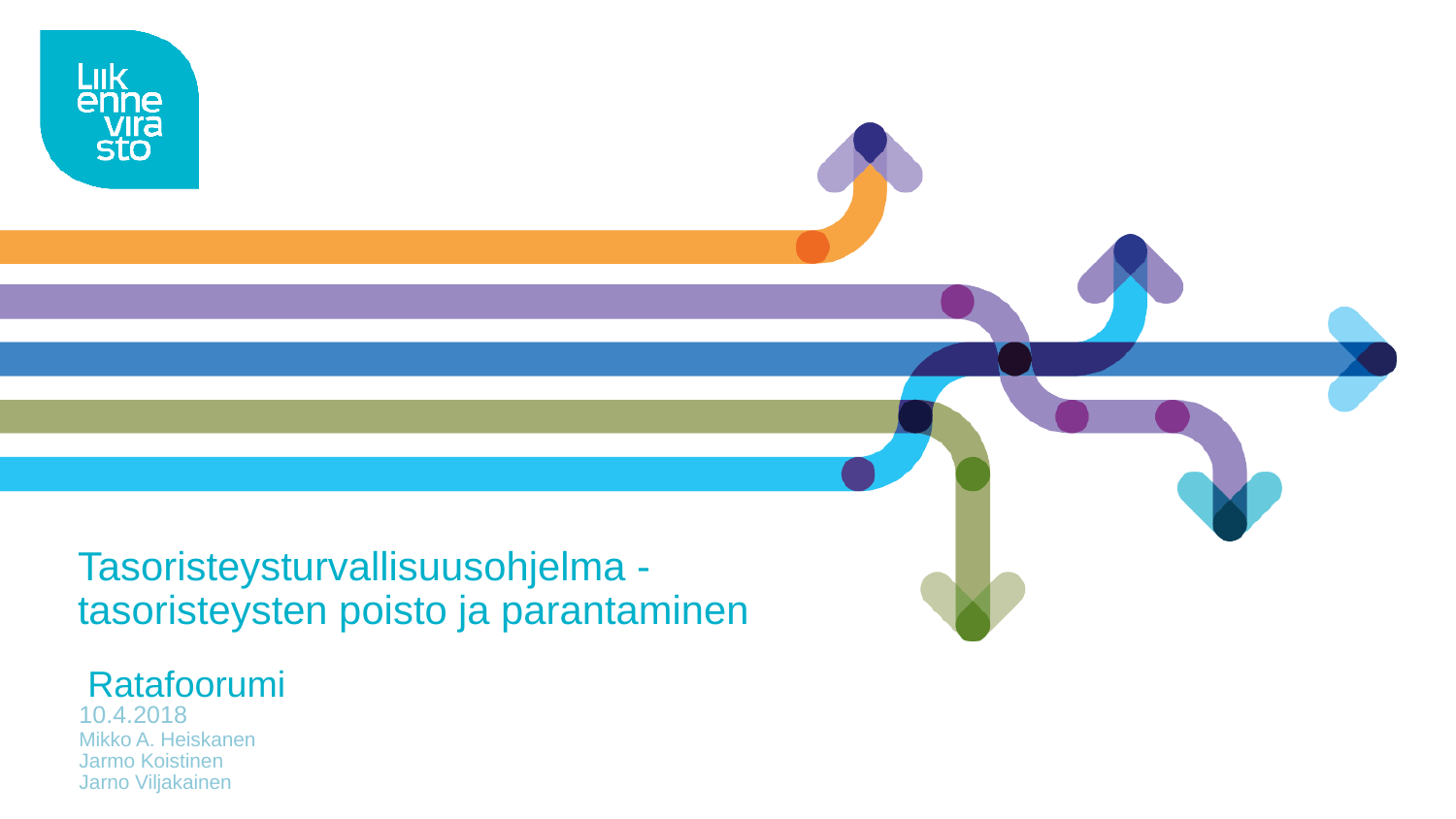

# Tasoristeysturvallisuusohjelma - tasoristeysten poisto ja parantaminen
 Ratafoorumi
10.4.2018
Mikko A. Heiskanen
Jarmo Koistinen
Jarno Viljakainen